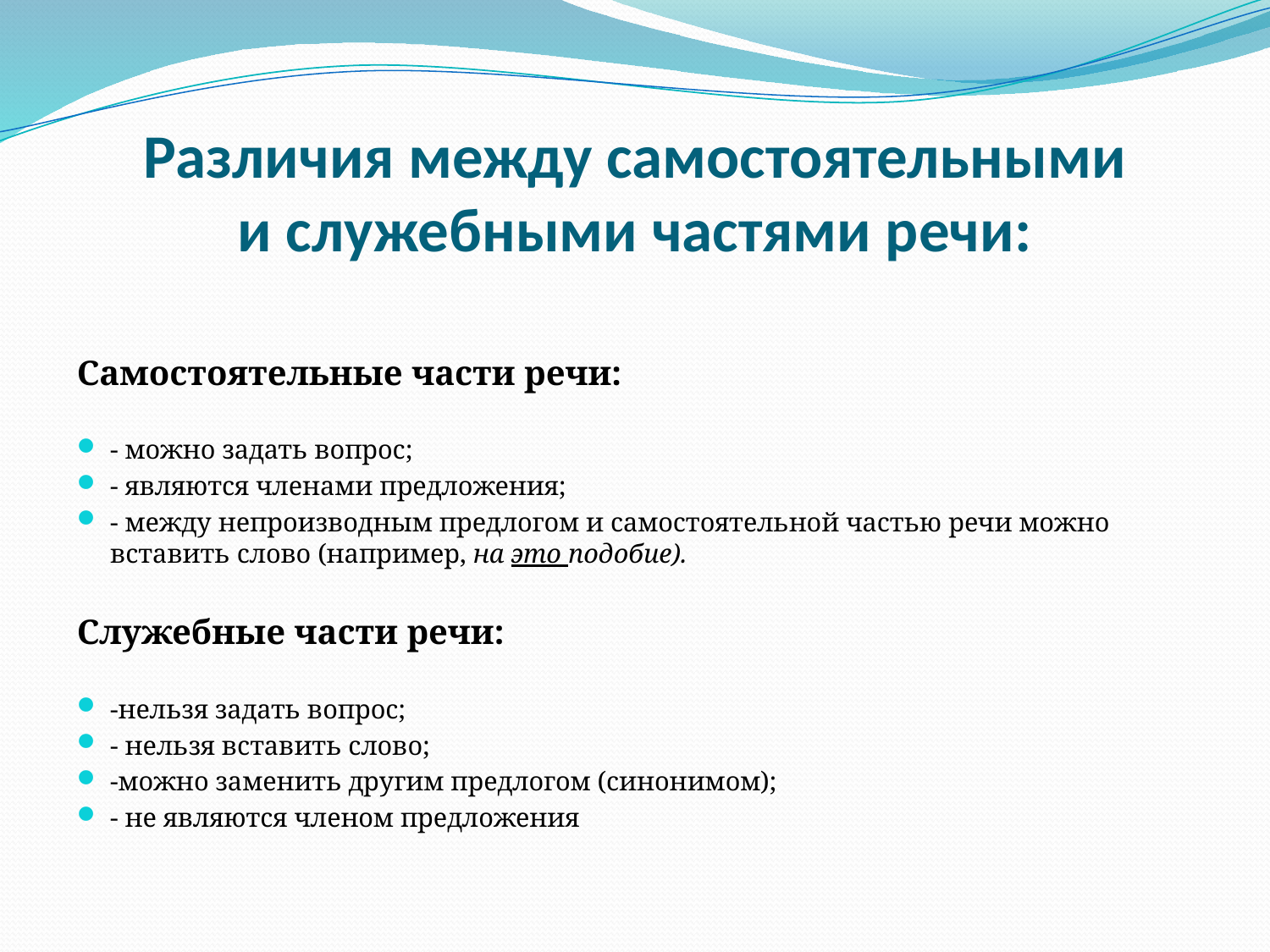

# Различия между самостоятельными и служебными частями речи:

Самостоятельные части речи:

- можно задать вопрос;
- являются членами предложения;
- между непроизводным предлогом и самостоятельной частью речи можно вставить слово (например, на это подобие).

Служебные части речи:

-нельзя задать вопрос;
- нельзя вставить слово;
-можно заменить другим предлогом (синонимом);
- не являются членом предложения